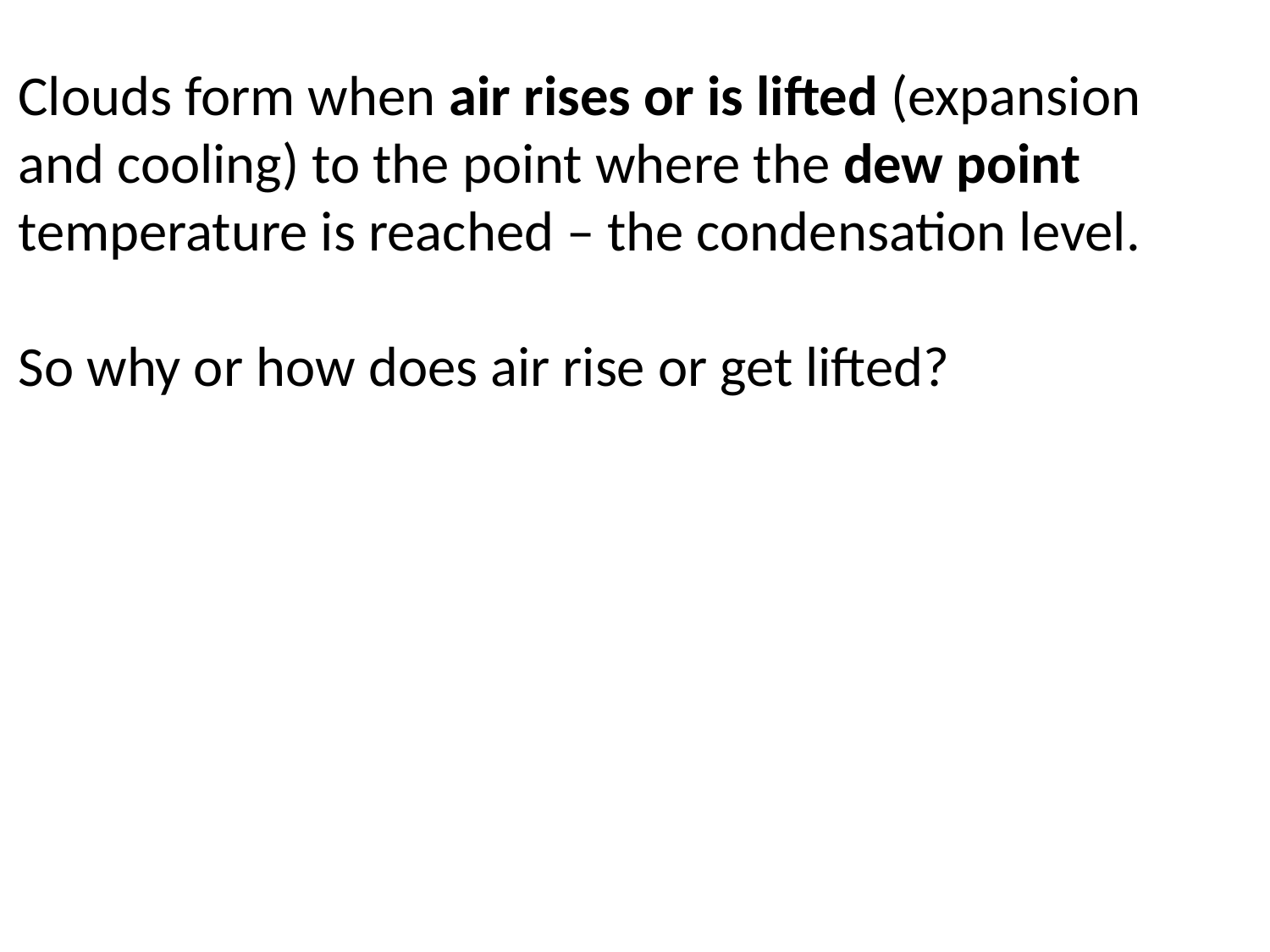

Clouds form when air rises or is lifted (expansion and cooling) to the point where the dew point temperature is reached – the condensation level.

So why or how does air rise or get lifted?